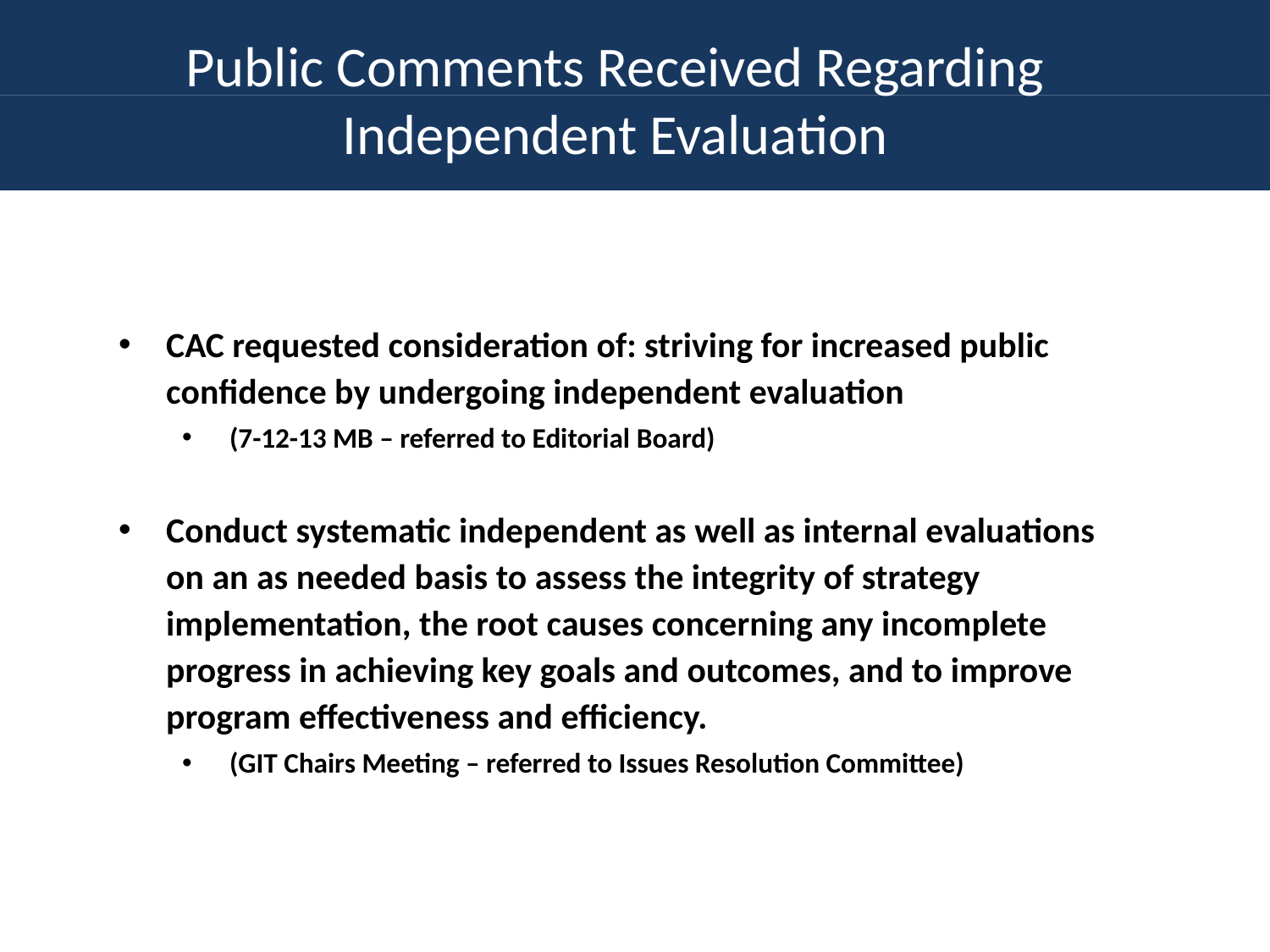

# Public Comments Received Regarding Independent Evaluation

CAC requested consideration of: striving for increased public confidence by undergoing independent evaluation
(7-12-13 MB – referred to Editorial Board)

Conduct systematic independent as well as internal evaluations on an as needed basis to assess the integrity of strategy implementation, the root causes concerning any incomplete progress in achieving key goals and outcomes, and to improve program effectiveness and efficiency.
(GIT Chairs Meeting – referred to Issues Resolution Committee)